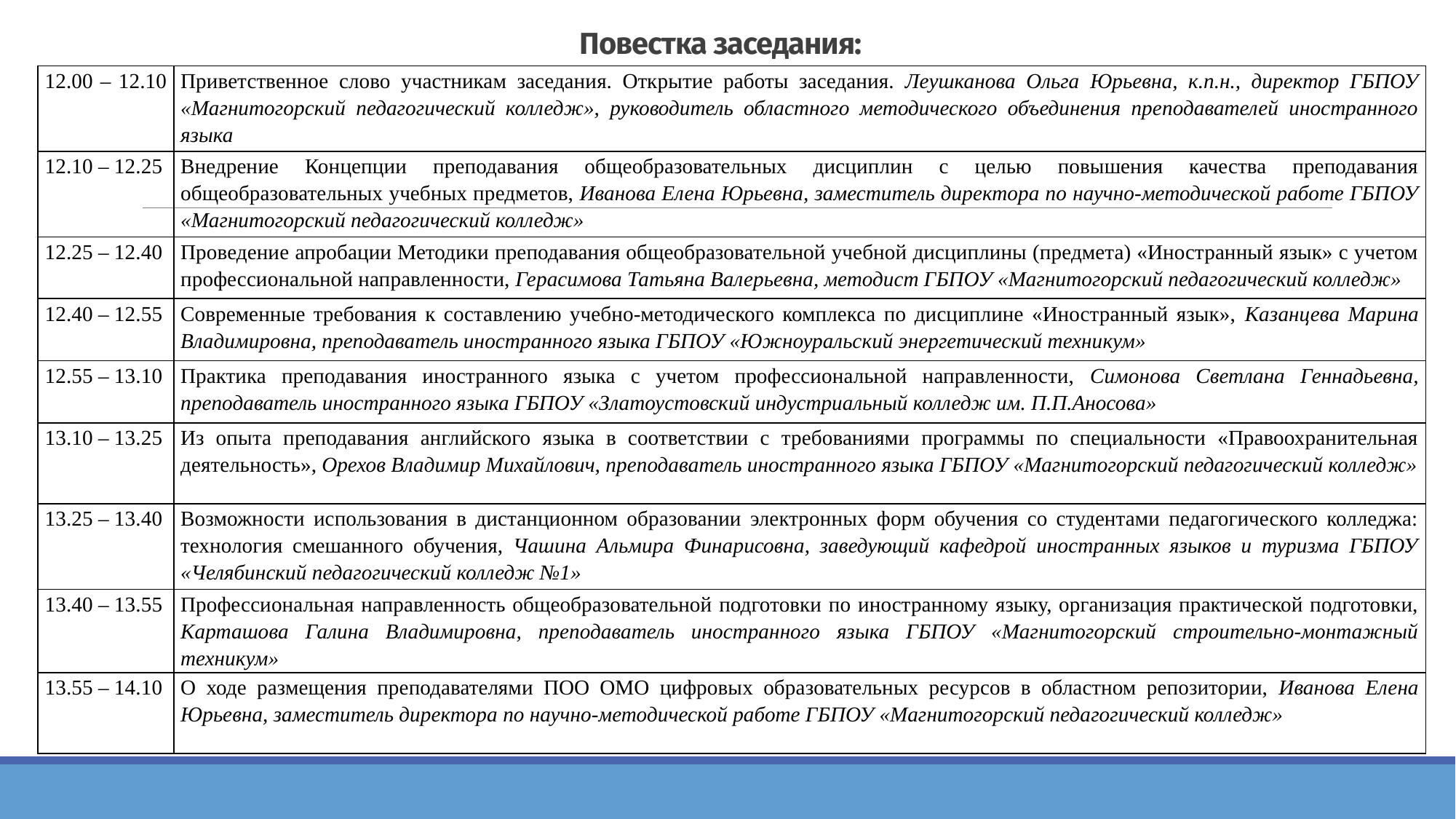

# Повестка заседания:
| 12.00 – 12.10 | Приветственное слово участникам заседания. Открытие работы заседания. Леушканова Ольга Юрьевна, к.п.н., директор ГБПОУ «Магнитогорский педагогический колледж», руководитель областного методического объединения преподавателей иностранного языка |
| --- | --- |
| 12.10 – 12.25 | Внедрение Концепции преподавания общеобразовательных дисциплин с целью повышения качества преподавания общеобразовательных учебных предметов, Иванова Елена Юрьевна, заместитель директора по научно-методической работе ГБПОУ «Магнитогорский педагогический колледж» |
| 12.25 – 12.40 | Проведение апробации Методики преподавания общеобразовательной учебной дисциплины (предмета) «Иностранный язык» с учетом профессиональной направленности, Герасимова Татьяна Валерьевна, методист ГБПОУ «Магнитогорский педагогический колледж» |
| 12.40 – 12.55 | Современные требования к составлению учебно-методического комплекса по дисциплине «Иностранный язык», Казанцева Марина Владимировна, преподаватель иностранного языка ГБПОУ «Южноуральский энергетический техникум» |
| 12.55 – 13.10 | Практика преподавания иностранного языка с учетом профессиональной направленности, Симонова Светлана Геннадьевна, преподаватель иностранного языка ГБПОУ «Златоустовский индустриальный колледж им. П.П.Аносова» |
| 13.10 – 13.25 | Из опыта преподавания английского языка в соответствии с требованиями программы по специальности «Правоохранительная деятельность», Орехов Владимир Михайлович, преподаватель иностранного языка ГБПОУ «Магнитогорский педагогический колледж» |
| 13.25 – 13.40 | Возможности использования в дистанционном образовании электронных форм обучения со студентами педагогического колледжа: технология смешанного обучения, Чашина Альмира Финарисовна, заведующий кафедрой иностранных языков и туризма ГБПОУ «Челябинский педагогический колледж №1» |
| 13.40 – 13.55 | Профессиональная направленность общеобразовательной подготовки по иностранному языку, организация практической подготовки, Карташова Галина Владимировна, преподаватель иностранного языка ГБПОУ «Магнитогорский строительно-монтажный техникум» |
| 13.55 – 14.10 | О ходе размещения преподавателями ПОО ОМО цифровых образовательных ресурсов в областном репозитории, Иванова Елена Юрьевна, заместитель директора по научно-методической работе ГБПОУ «Магнитогорский педагогический колледж» |